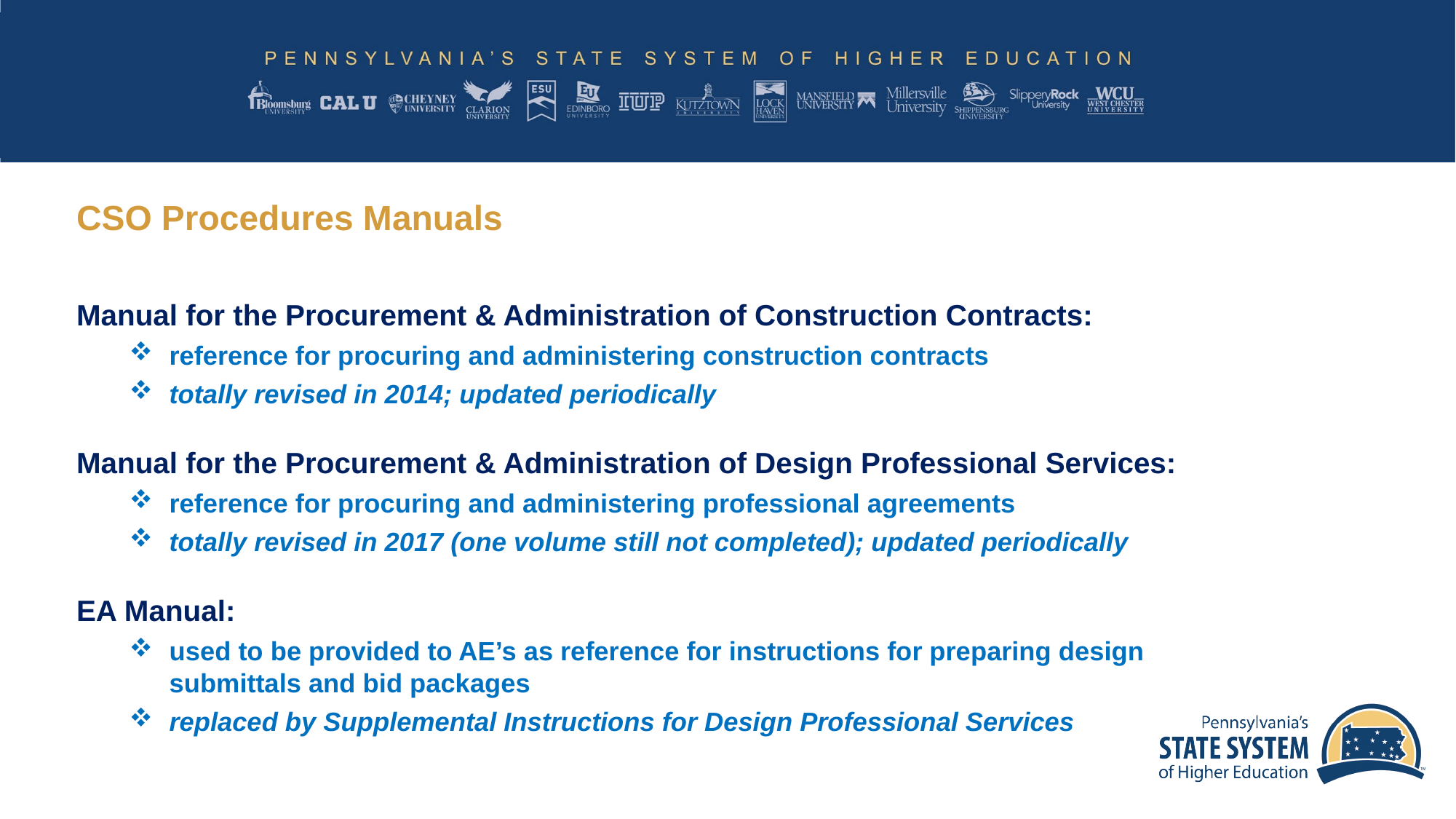

# CSO Procedures Manuals
Manual for the Procurement & Administration of Construction Contracts:
reference for procuring and administering construction contracts
totally revised in 2014; updated periodically
Manual for the Procurement & Administration of Design Professional Services:
reference for procuring and administering professional agreements
totally revised in 2017 (one volume still not completed); updated periodically
EA Manual:
used to be provided to AE’s as reference for instructions for preparing design submittals and bid packages
replaced by Supplemental Instructions for Design Professional Services